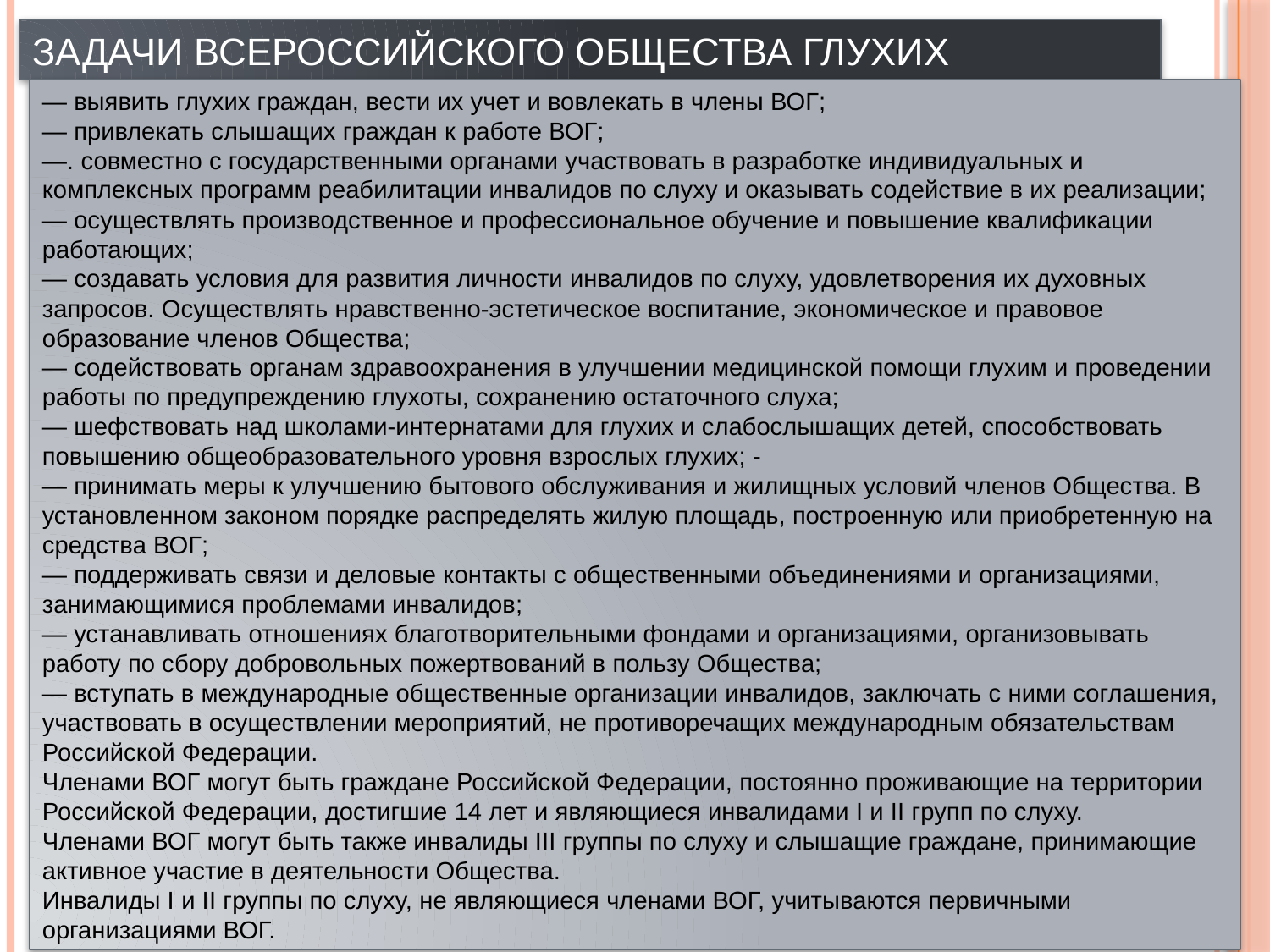

# Задачи Всероссийского общества глухих
— выявить глухих граждан, вести их учет и вовлекать в члены ВОГ;
— привлекать слышащих граждан к работе ВОГ;
—. совместно с государственными органами участвовать в разработке индивидуальных и комплексных программ реабилитации инвалидов по слуху и оказывать содействие в их реализации;
— осуществлять производственное и профессиональное обучение и повышение квалификации работающих;
— создавать условия для развития личности инвалидов по слуху, удовлетворения их духовных запросов. Осуществлять нравственно-эстетическое воспитание, экономическое и правовое образование членов Общества;
— содействовать органам здравоохранения в улучшении медицинской помощи глухим и проведении работы по предупреждению глухоты, сохранению остаточного слуха;
— шефствовать над школами-интернатами для глухих и слабослышащих детей, способствовать повышению общеобразовательного уровня взрослых глухих; -
— принимать меры к улучшению бытового обслуживания и жилищных условий членов Общества. В установленном законом порядке распределять жилую площадь, построенную или приобретенную на средства ВОГ;
— поддерживать связи и деловые контакты с общественными объединениями и организациями, занимающимися проблемами инвалидов;
— устанавливать отношениях благотворительными фондами и организациями, организовывать работу по сбору добровольных пожертвований в пользу Общества;
— вступать в международные общественные организации инвалидов, заключать с ними соглашения, участвовать в осуществлении мероприятий, не противоречащих международным обязательствам Российской Федерации.
Членами ВОГ могут быть граждане Российской Федерации, постоянно проживающие на территории Российской Федерации, достигшие 14 лет и являющиеся инвалидами I и II групп по слуху.
Членами ВОГ могут быть также инвалиды III группы по слуху и слышащие граждане, принимающие активное участие в деятельности Общества.
Инвалиды I и II группы по слуху, не являющиеся членами ВОГ, учитываются первичными организациями ВОГ.